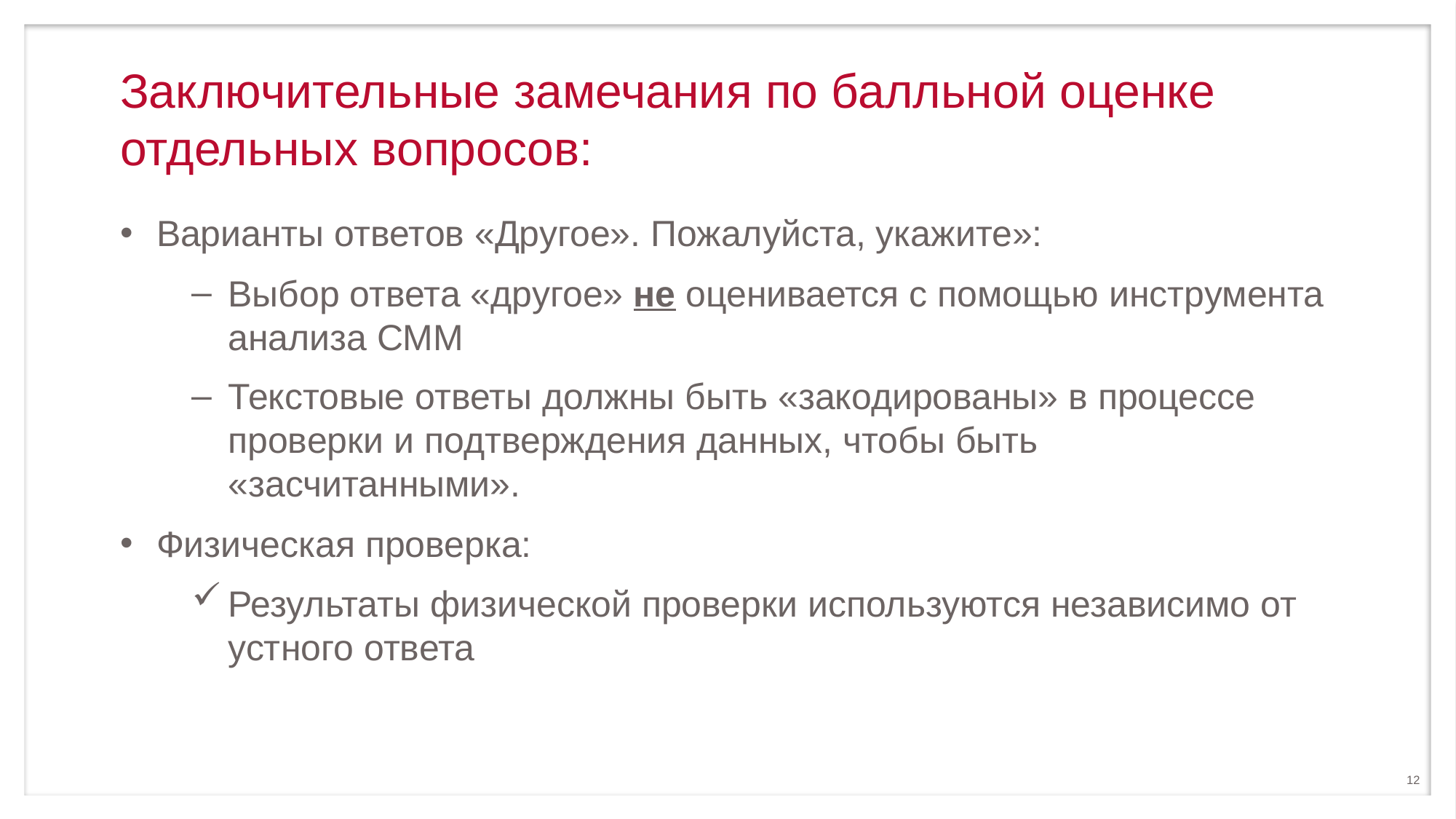

# Заключительные замечания по балльной оценке отдельных вопросов:
Варианты ответов «Другое». Пожалуйста, укажите»:
Выбор ответа «другое» не оценивается с помощью инструмента анализа СММ
Текстовые ответы должны быть «закодированы» в процессе проверки и подтверждения данных, чтобы быть «засчитанными».
Физическая проверка:
Результаты физической проверки используются независимо от устного ответа

12